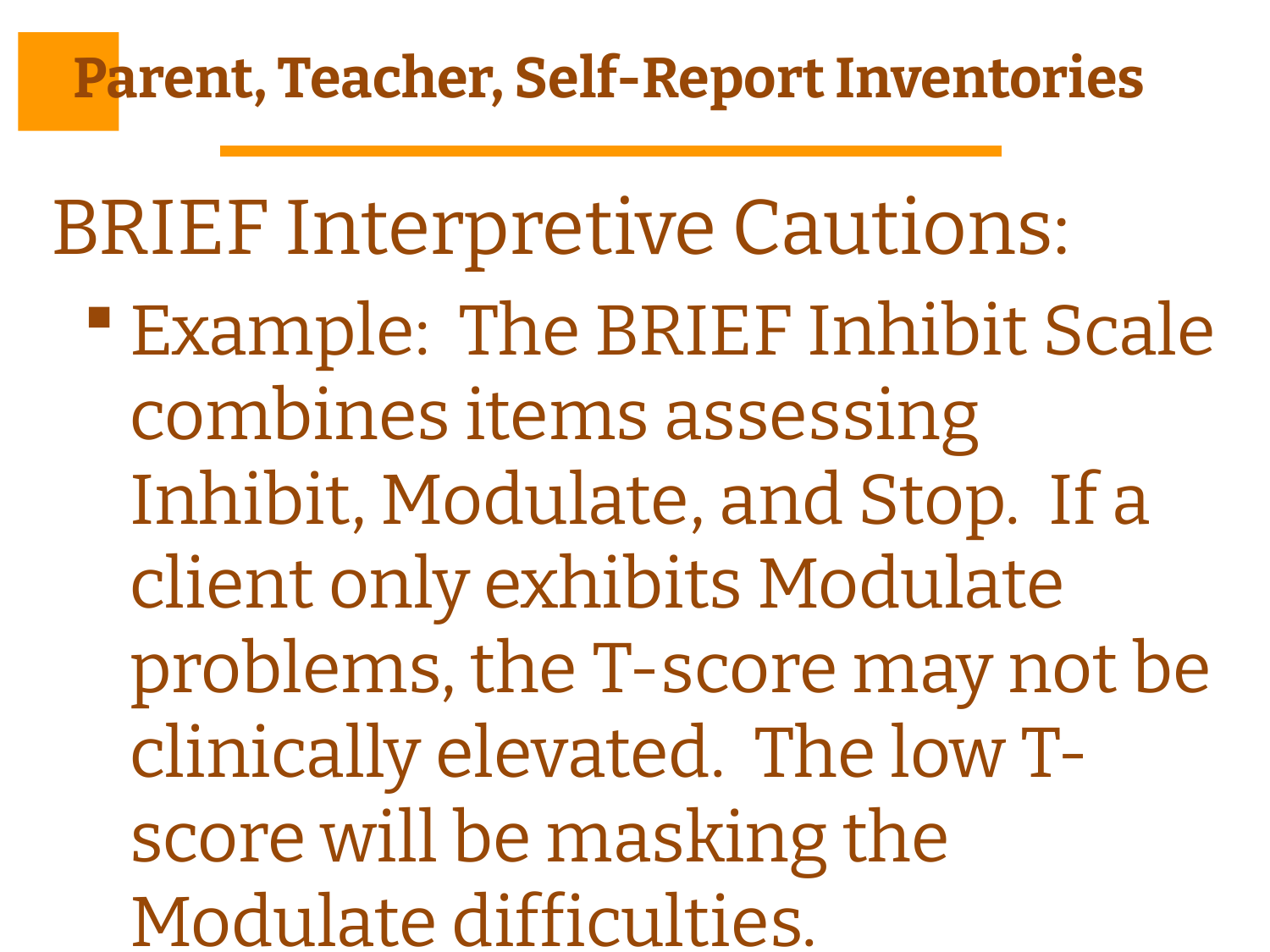

# Parent, Teacher, Self-Report Inventories

BRIEF Interpretive Cautions:
Example:  The BRIEF Inhibit Scale combines items assessing Inhibit, Modulate, and Stop.  If a client only exhibits Modulate problems, the T-score may not be clinically elevated.  The low T-score will be masking the Modulate difficulties.